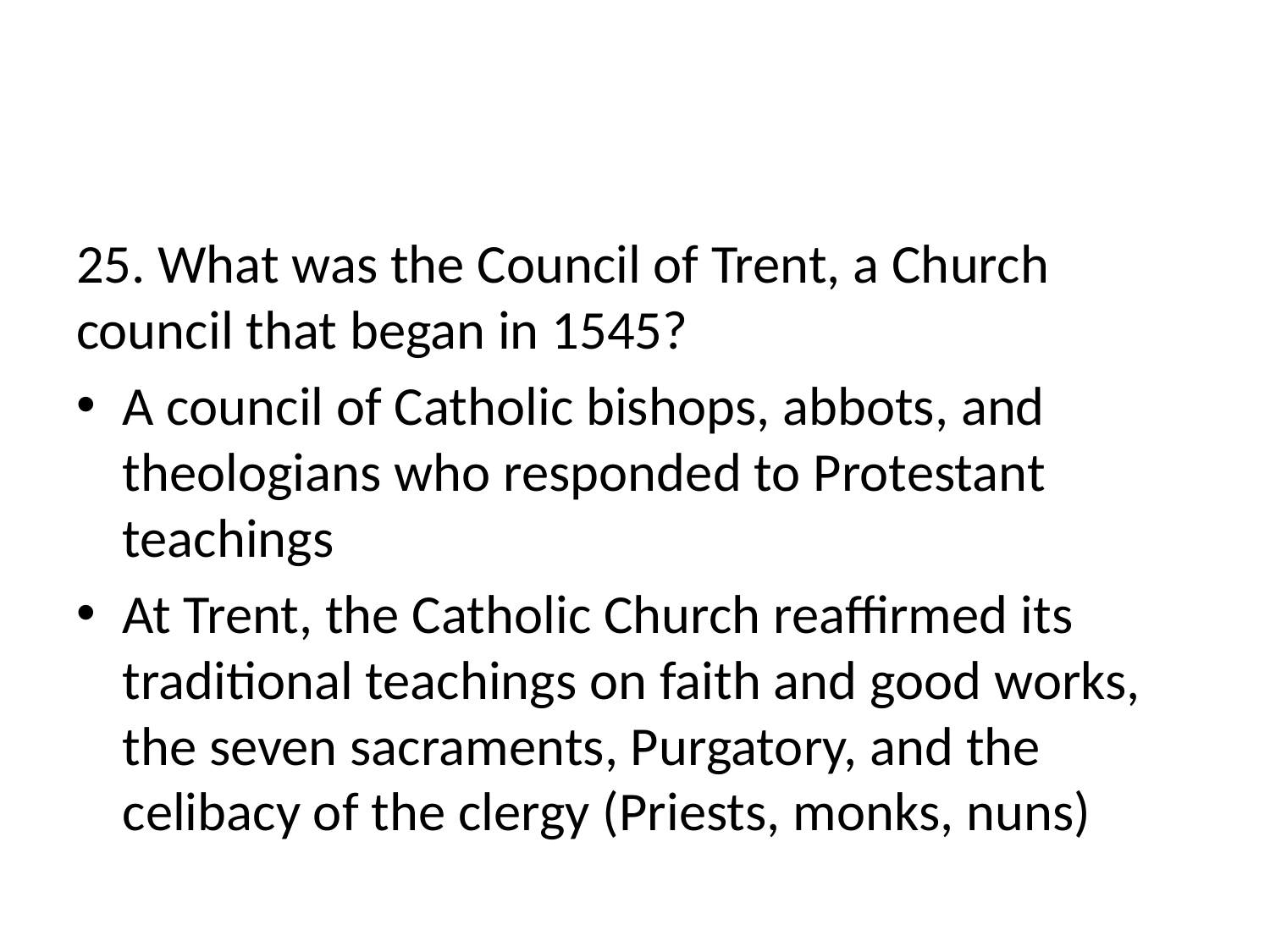

#
25. What was the Council of Trent, a Church council that began in 1545?
A council of Catholic bishops, abbots, and theologians who responded to Protestant teachings
At Trent, the Catholic Church reaffirmed its traditional teachings on faith and good works, the seven sacraments, Purgatory, and the celibacy of the clergy (Priests, monks, nuns)